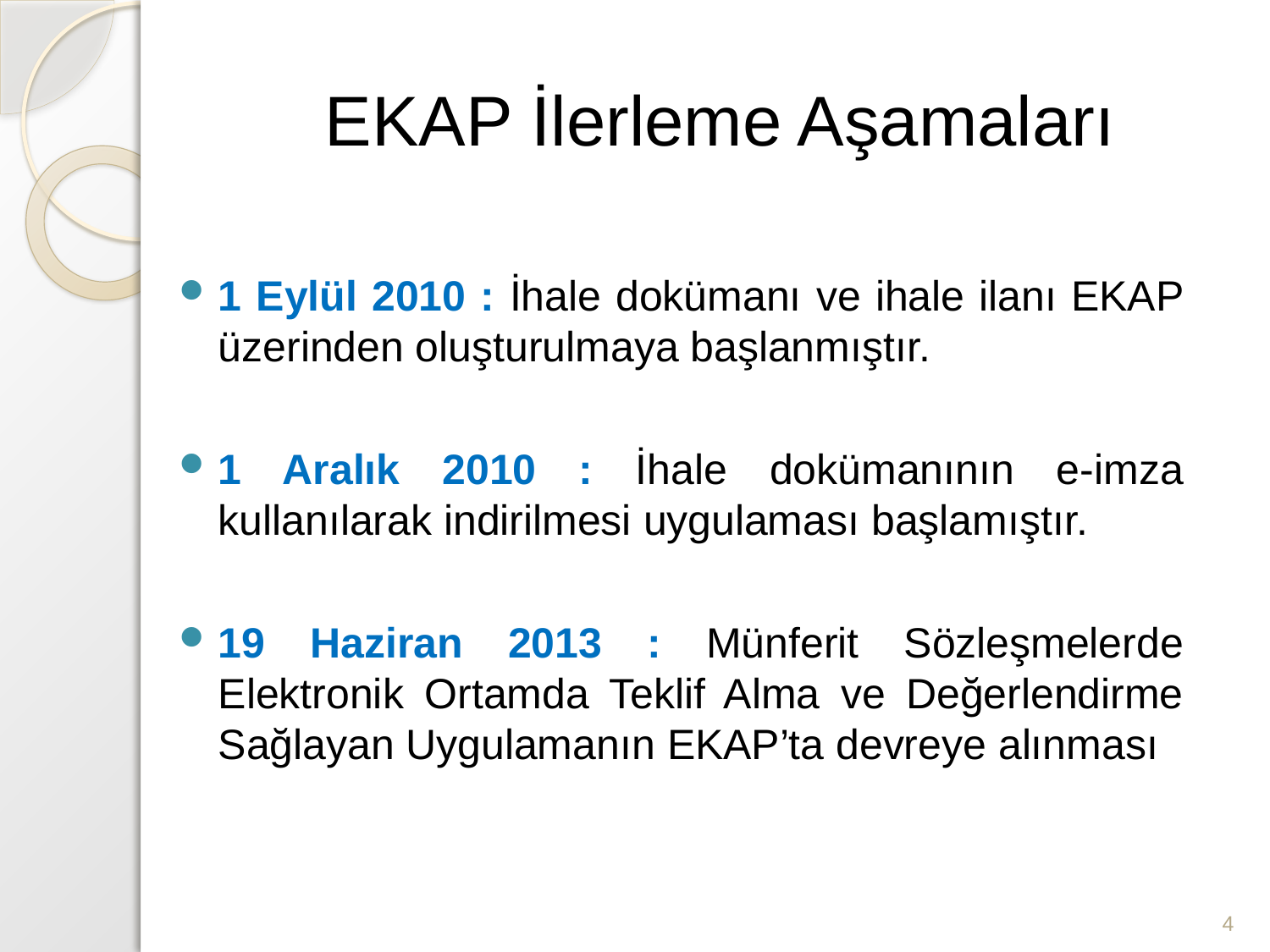

# EKAP İlerleme Aşamaları

1 Eylül 2010 : İhale dokümanı ve ihale ilanı EKAP üzerinden oluşturulmaya başlanmıştır.

1 Aralık 2010 : İhale dokümanının e-imza kullanılarak indirilmesi uygulaması başlamıştır.

19 Haziran 2013 : Münferit Sözleşmelerde Elektronik Ortamda Teklif Alma ve Değerlendirme Sağlayan Uygulamanın EKAP’ta devreye alınması

4